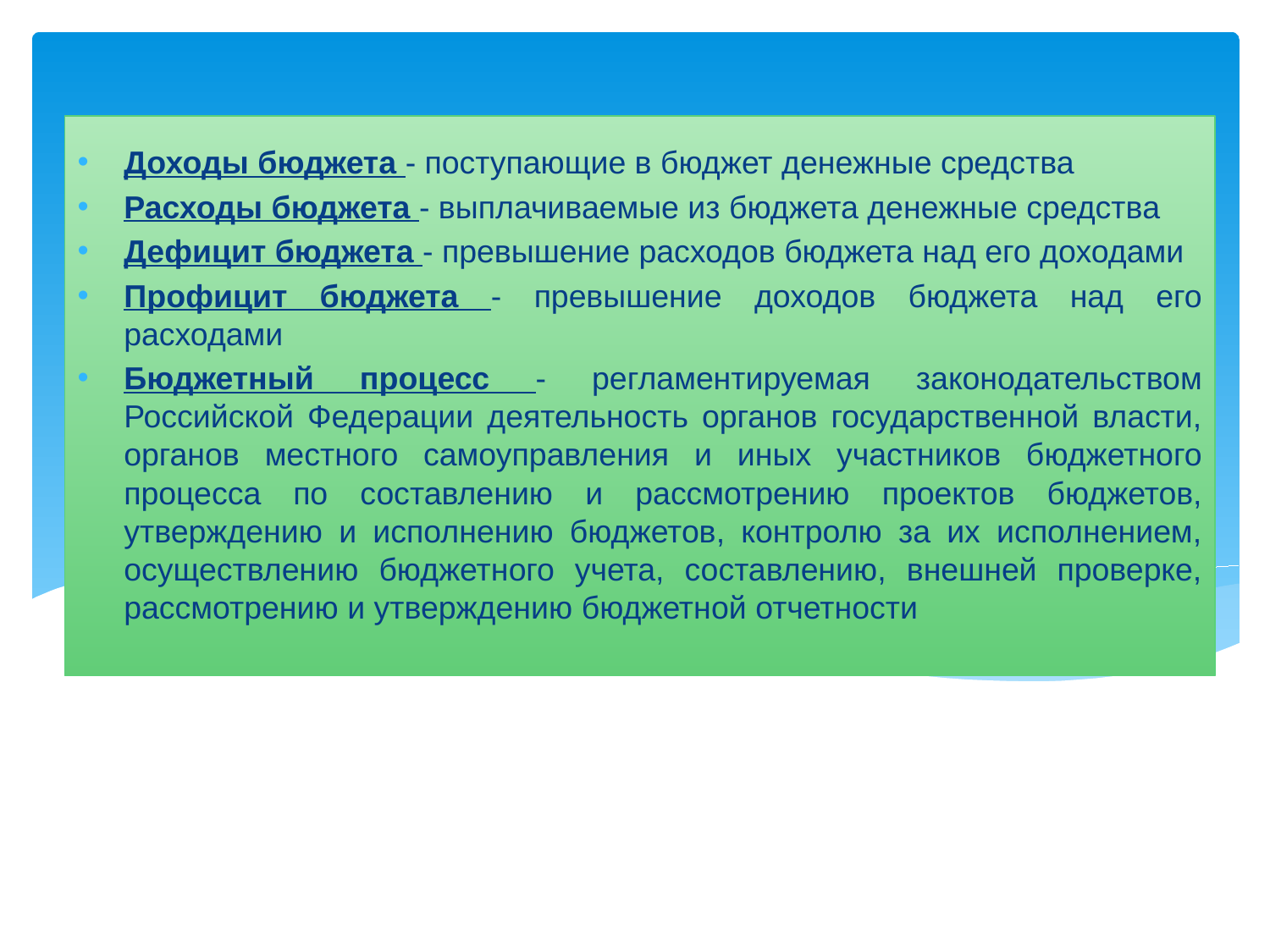

Доходы бюджета - поступающие в бюджет денежные средства
Расходы бюджета - выплачиваемые из бюджета денежные средства
Дефицит бюджета - превышение расходов бюджета над его доходами
Профицит бюджета - превышение доходов бюджета над его расходами
Бюджетный процесс - регламентируемая законодательством Российской Федерации деятельность органов государственной власти, органов местного самоуправления и иных участников бюджетного процесса по составлению и рассмотрению проектов бюджетов, утверждению и исполнению бюджетов, контролю за их исполнением, осуществлению бюджетного учета, составлению, внешней проверке, рассмотрению и утверждению бюджетной отчетности